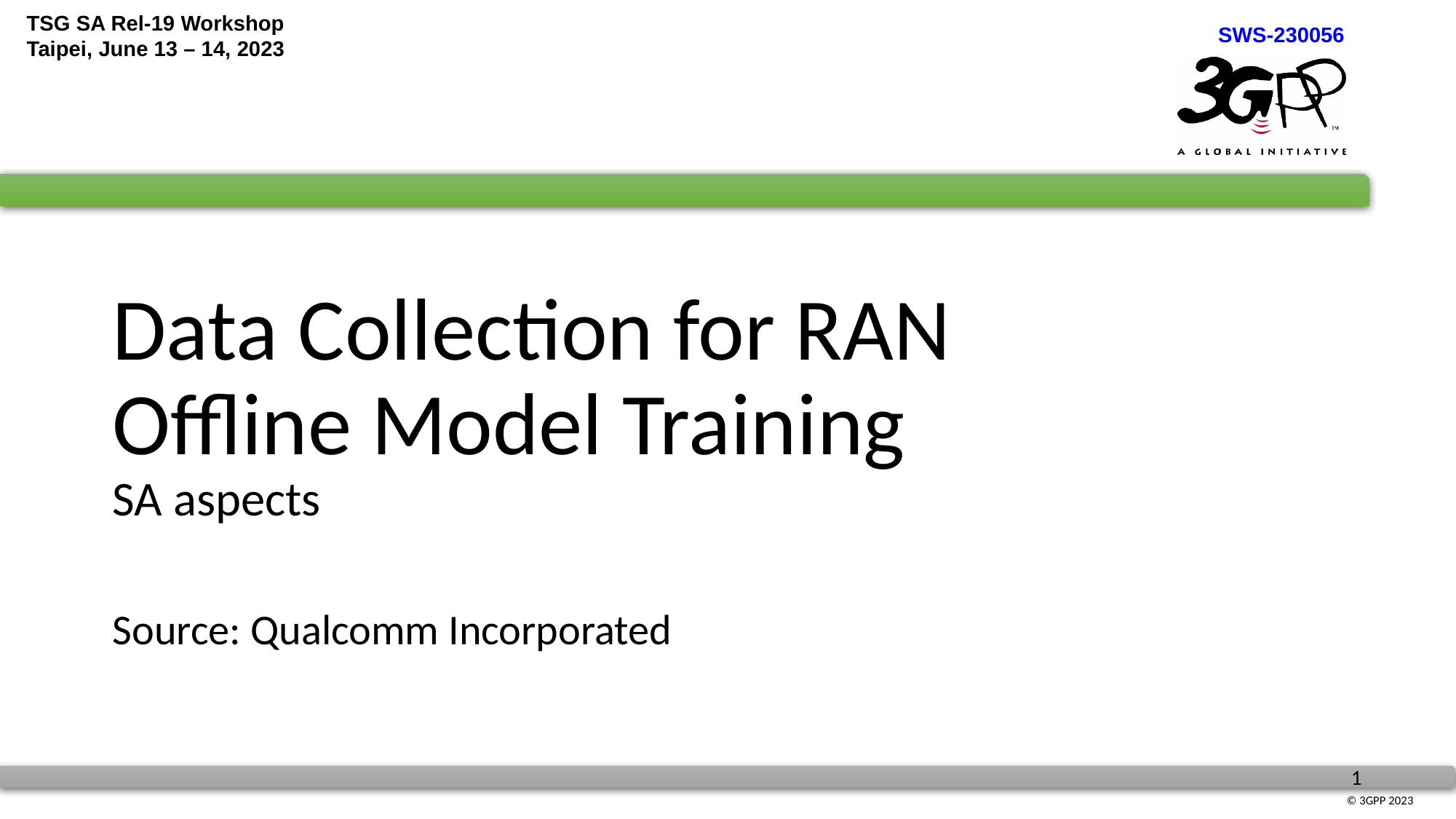

# Data Collection for RAN Offline Model Training SA aspects
Source: Qualcomm Incorporated